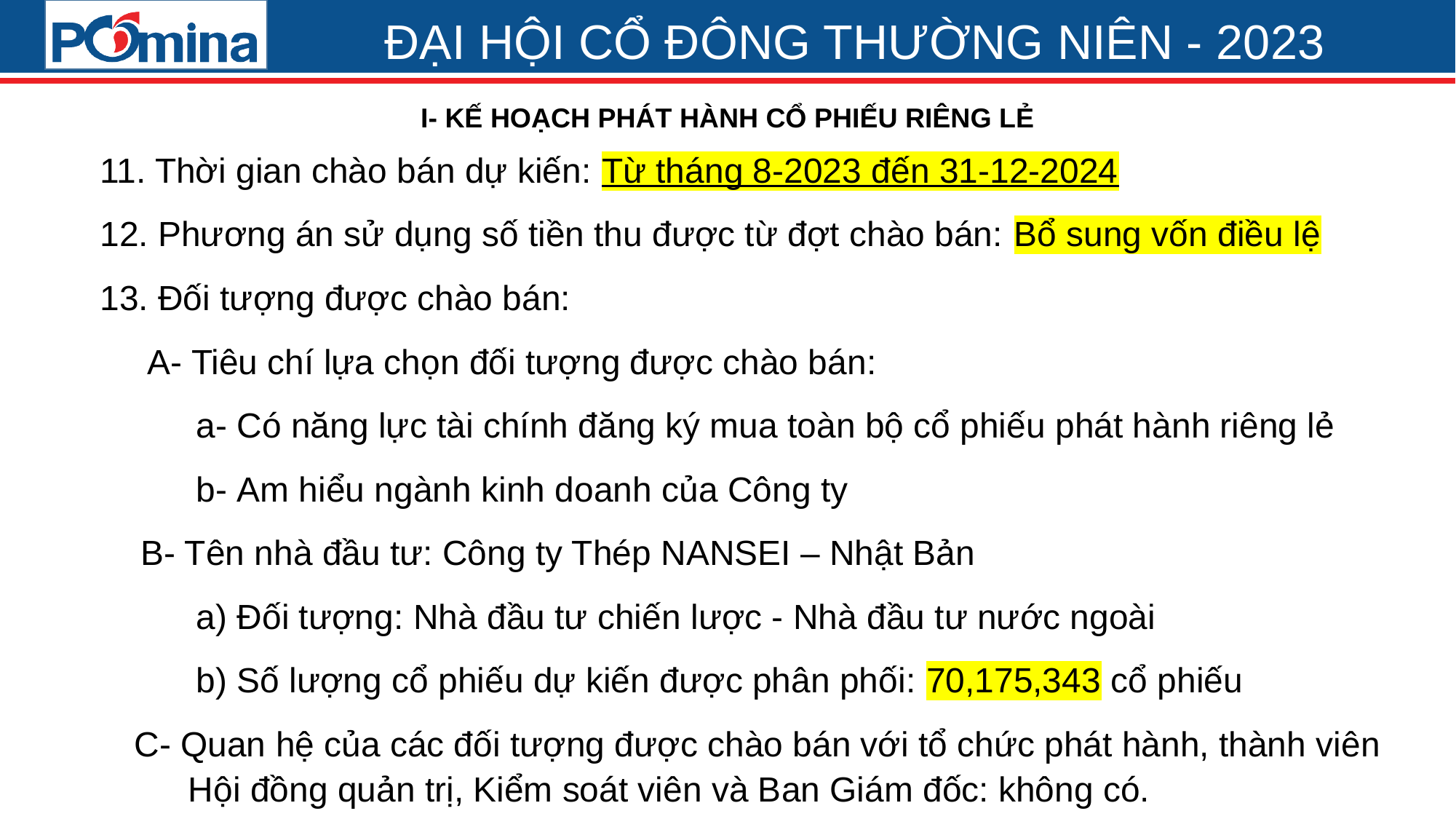

I- KẾ HOẠCH PHÁT HÀNH CỔ PHIẾU RIÊNG LẺ
11. Thời gian chào bán dự kiến: Từ tháng 8-2023 đến 31-12-2024
12. Phương án sử dụng số tiền thu được từ đợt chào bán: Bổ sung vốn điều lệ
13. Đối tượng được chào bán:
A- Tiêu chí lựa chọn đối tượng được chào bán:
a- Có năng lực tài chính đăng ký mua toàn bộ cổ phiếu phát hành riêng lẻ
b- Am hiểu ngành kinh doanh của Công ty
B- Tên nhà đầu tư: Công ty Thép NANSEI – Nhật Bản
Đối tượng: Nhà đầu tư chiến lược - Nhà đầu tư nước ngoài
Số lượng cổ phiếu dự kiến được phân phối: 70,175,343 cổ phiếu
C- Quan hệ của các đối tượng được chào bán với tổ chức phát hành, thành viên Hội đồng quản trị, Kiểm soát viên và Ban Giám đốc: không có.